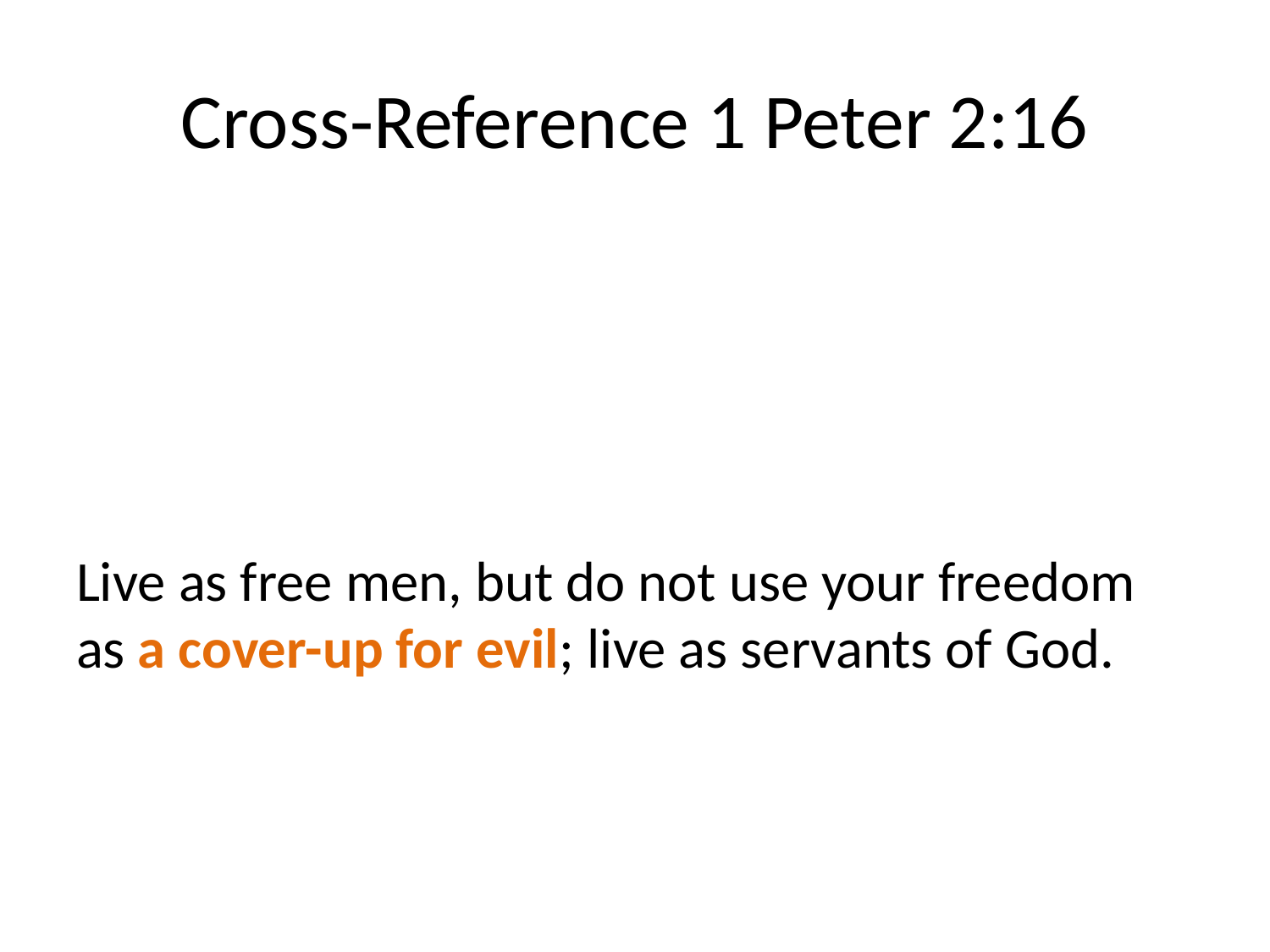

# Cross-Reference 1 Peter 2:16

Live as free men, but do not use your freedom as a cover-up for evil; live as servants of God.